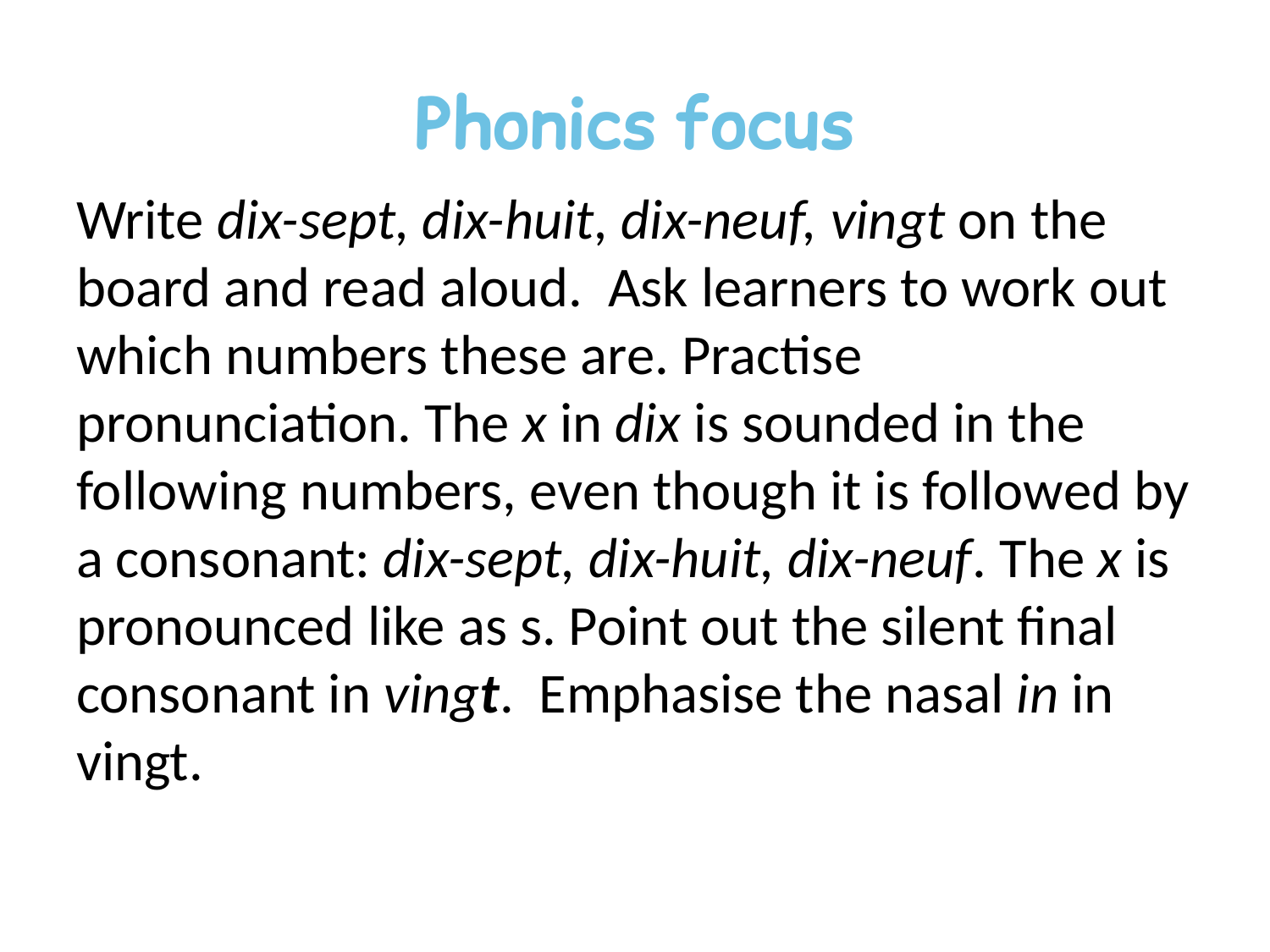

# Phonics focus
Write dix-sept, dix-huit, dix-neuf, vingt on the board and read aloud.  Ask learners to work out which numbers these are. Practise pronunciation. The x in dix is sounded in the following numbers, even though it is followed by a consonant: dix-sept, dix-huit, dix-neuf. The x is pronounced like as s. Point out the silent final consonant in vingt.  Emphasise the nasal in in vingt.